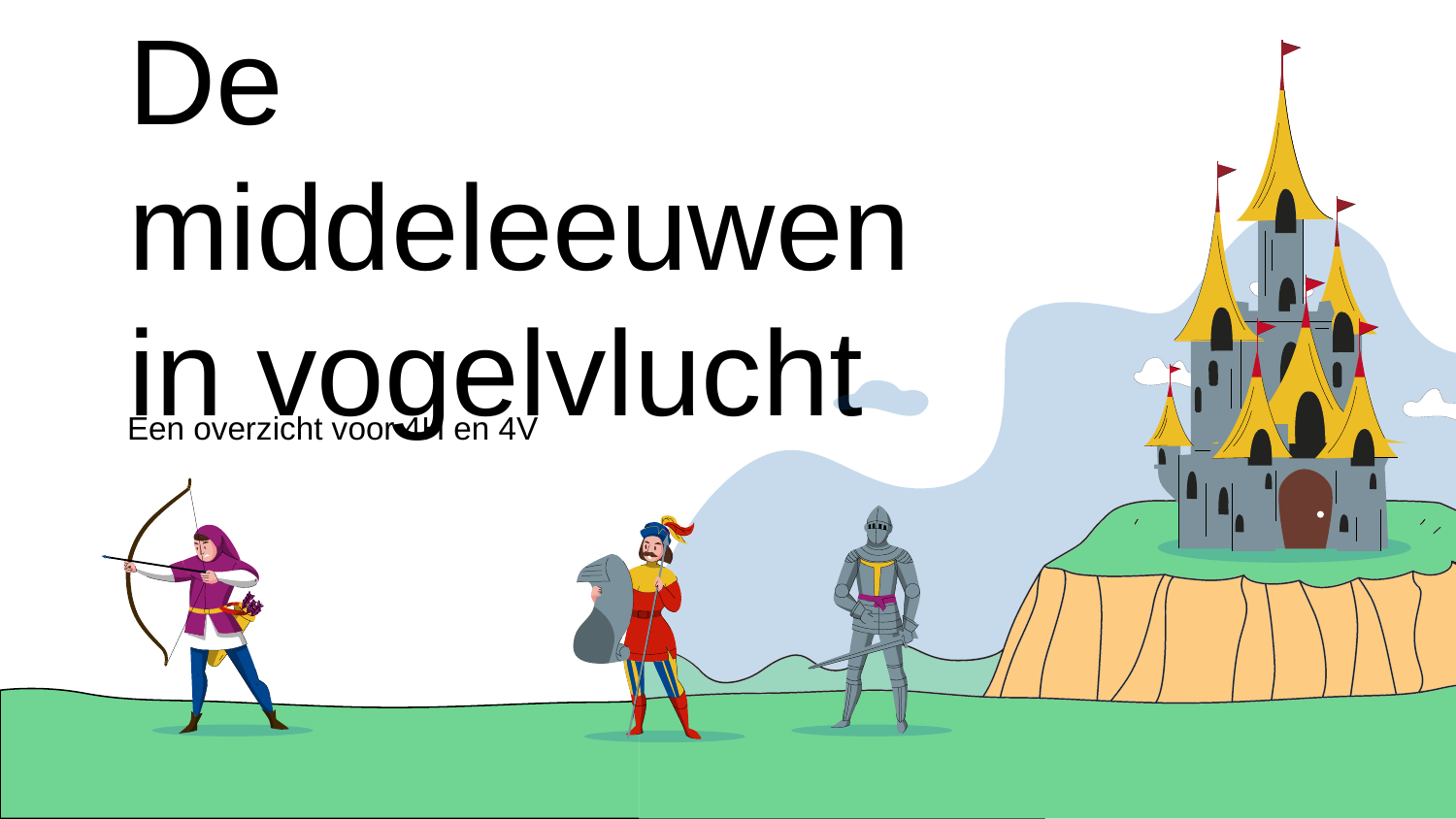

# De middeleeuwen in vogelvlucht

Een overzicht voor 4H en 4V